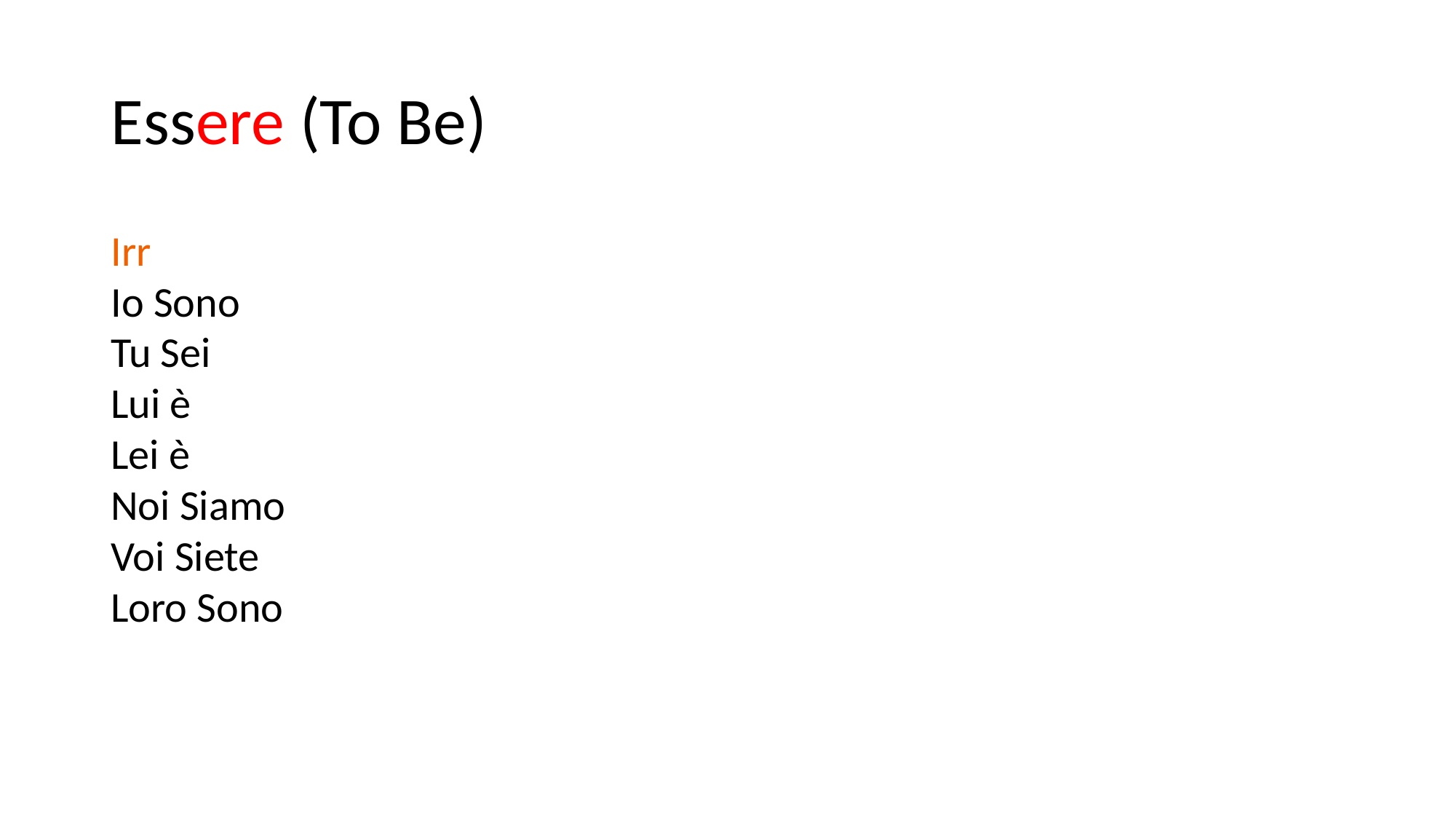

# Essere (To Be)
Irr
Io Sono
Tu Sei
Lui è
Lei è
Noi Siamo
Voi Siete
Loro Sono